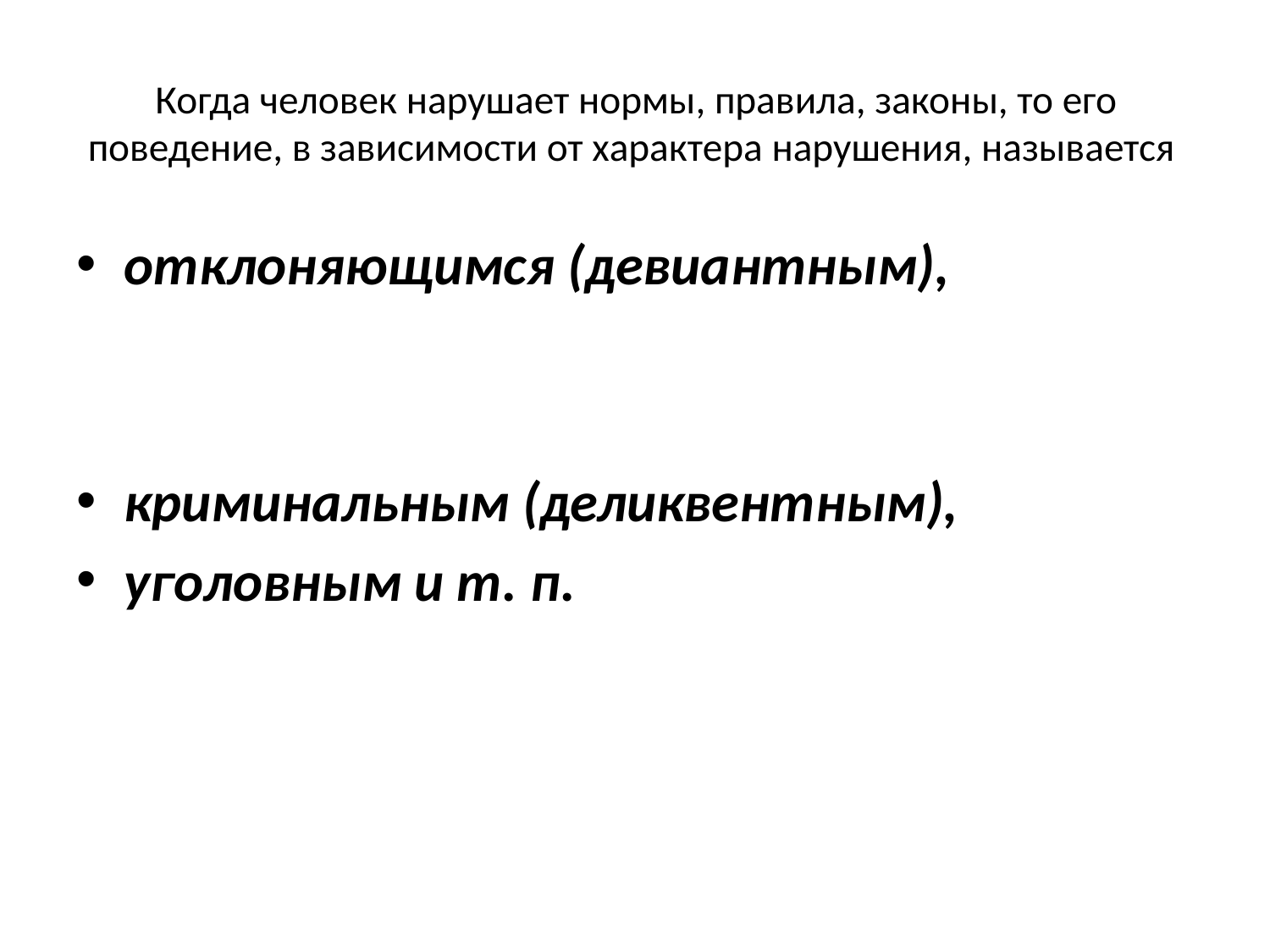

# Когда человек нарушает нормы, правила, законы, то его поведение, в зависимости от характера нарушения, называется
отклоняющимся (девиантным),

криминальным (деликвентным),
уголовным и т. п.